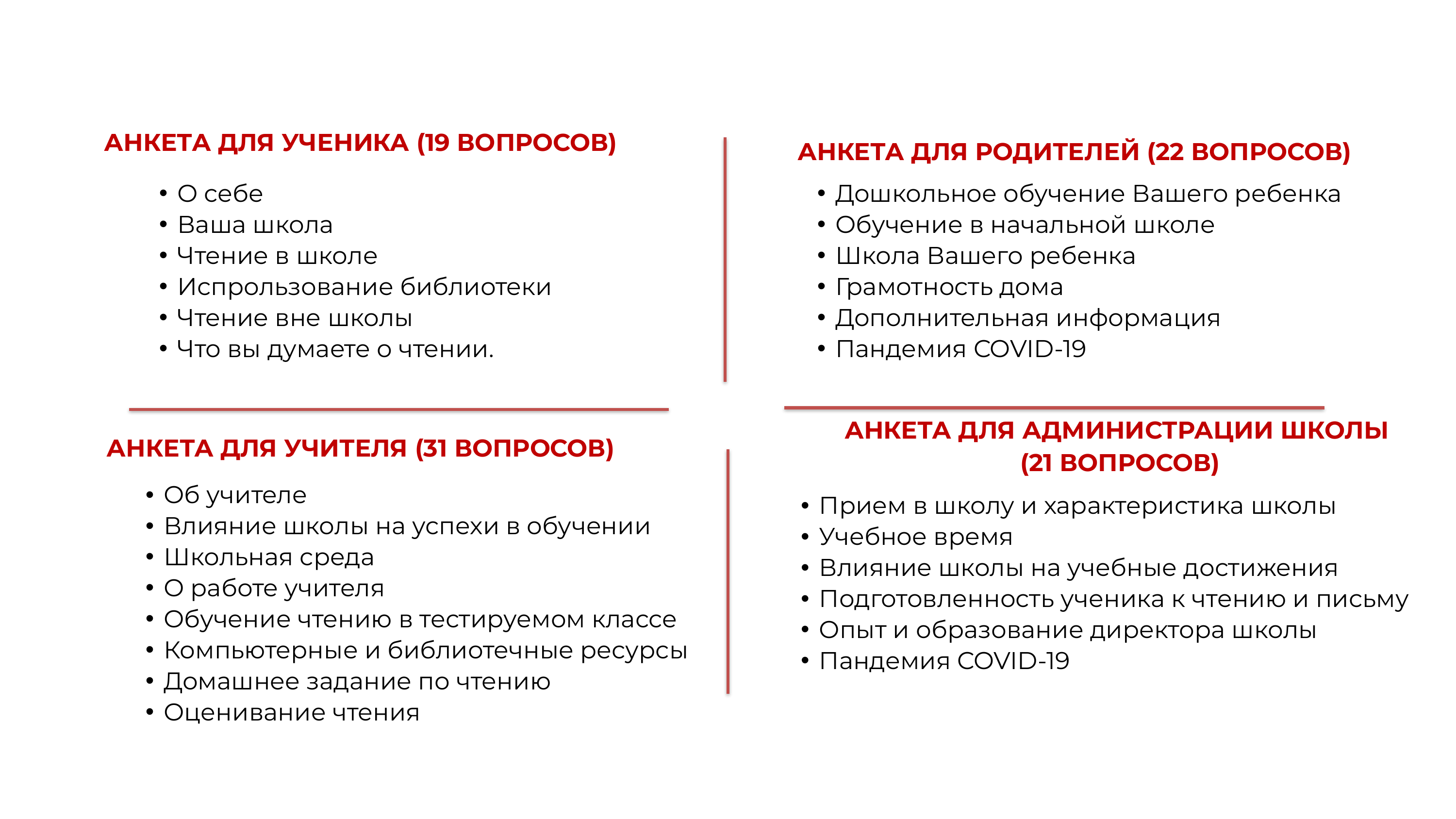

АНКЕТА ДЛЯ УЧЕНИКА (19 ВОПРОСОВ)
О себе
Ваша школа
Чтение в школе
Испрользование библиотеки
Чтение вне школы
Что вы думаете о чтении.

АНКЕТА ДЛЯ РОДИТЕЛЕЙ (22 ВОПРОСОВ)
Дошкольное обучение Вашего ребенка
Обучение в начальной школе
Школа Вашего ребенка
Грамотность дома
Дополнительная информация
Пандемия COVID-19

АНКЕТА ДЛЯ УЧИТЕЛЯ (31 ВОПРОСОВ)
Об учителе
Влияние школы на успехи в обучении
Школьная среда
О работе учителя
Обучение чтению в тестируемом классе
Компьютерные и библиотечные ресурсы
Домашнее задание по чтению
Оценивание чтения

АНКЕТА ДЛЯ АДМИНИСТРАЦИИ ШКОЛЫ
(21 ВОПРОСОВ)
Прием в школу и характеристика школы
Учебное время
Влияние школы на учебные достижения
Подготовленность ученика к чтению и письму
Опыт и образование директора школы
Пандемия COVID-19